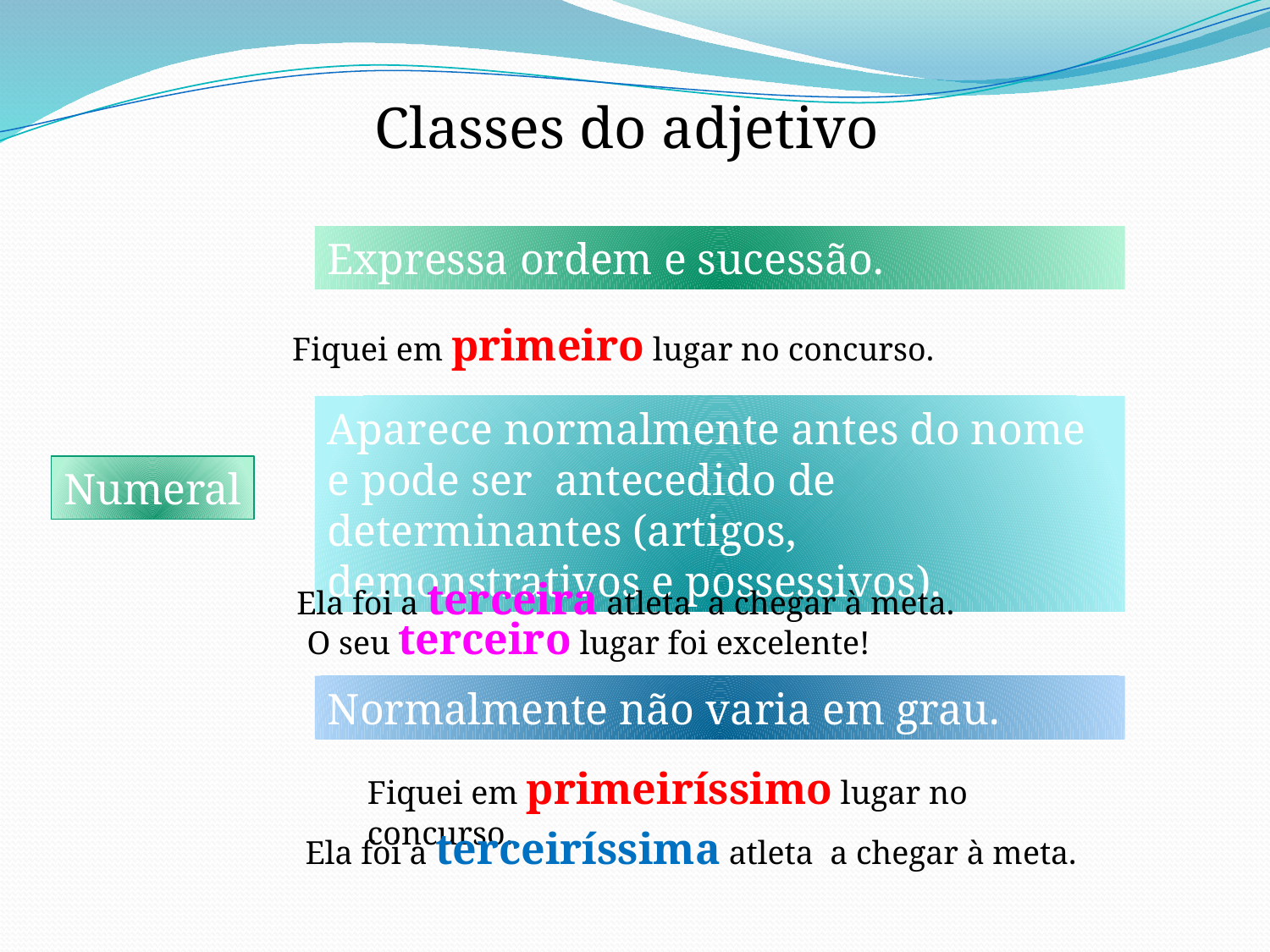

Classes do adjetivo
Expressa ordem e sucessão.
Fiquei em primeiro lugar no concurso.
Aparece normalmente antes do nome e pode ser  antecedido de determinantes (artigos, demonstrativos e possessivos).
Numeral
Ela foi a terceira atleta  a chegar à meta.
O seu terceiro lugar foi excelente!
Normalmente não varia em grau.
Fiquei em primeiríssimo lugar no concurso.
Ela foi a terceiríssima atleta  a chegar à meta.